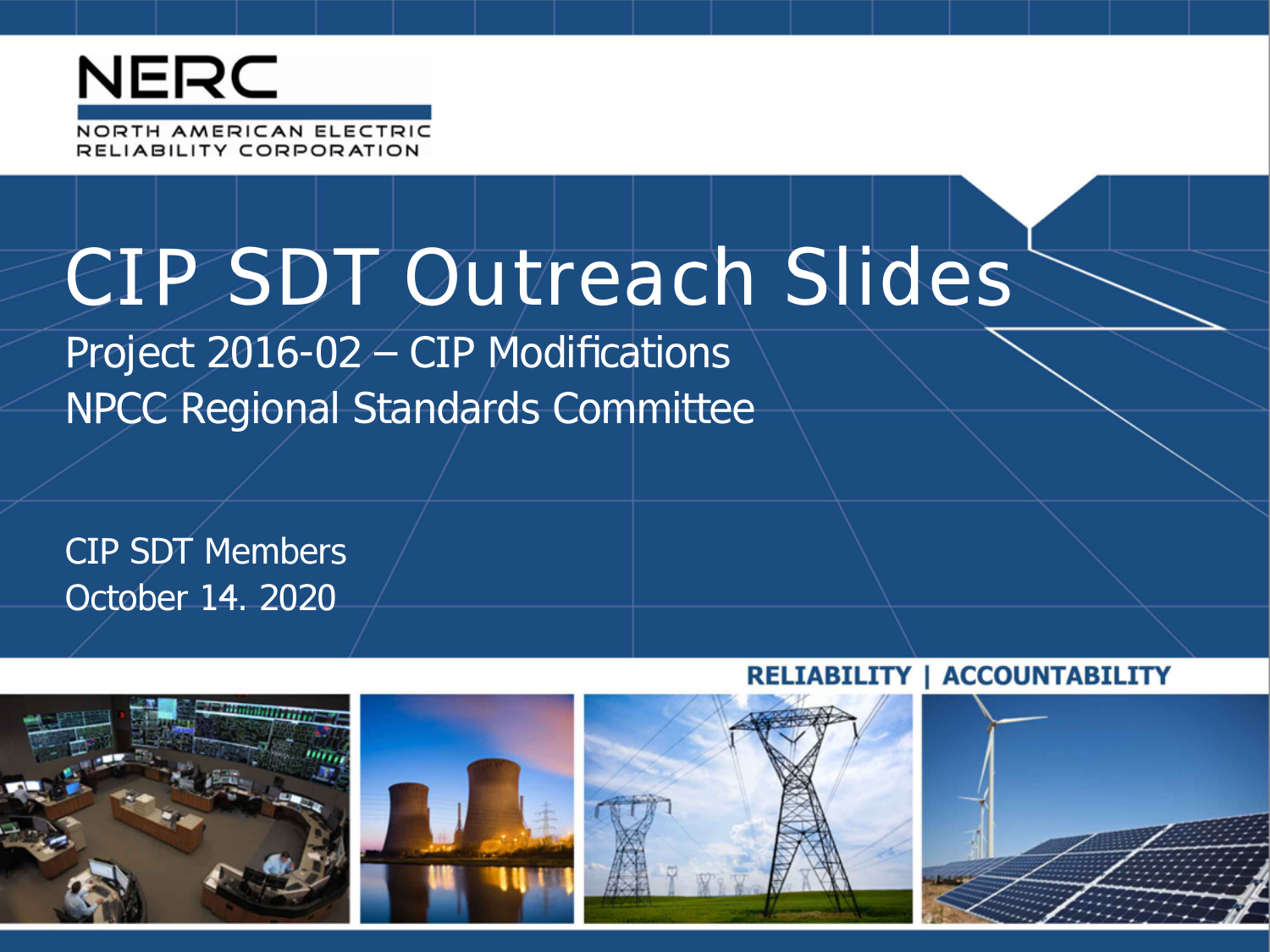

CIP SDT Outreach Slides
Project 2016-02 – CIP Modifications
NPCC Regional Standards Committee

CIP SDT Members
October 14. 2020